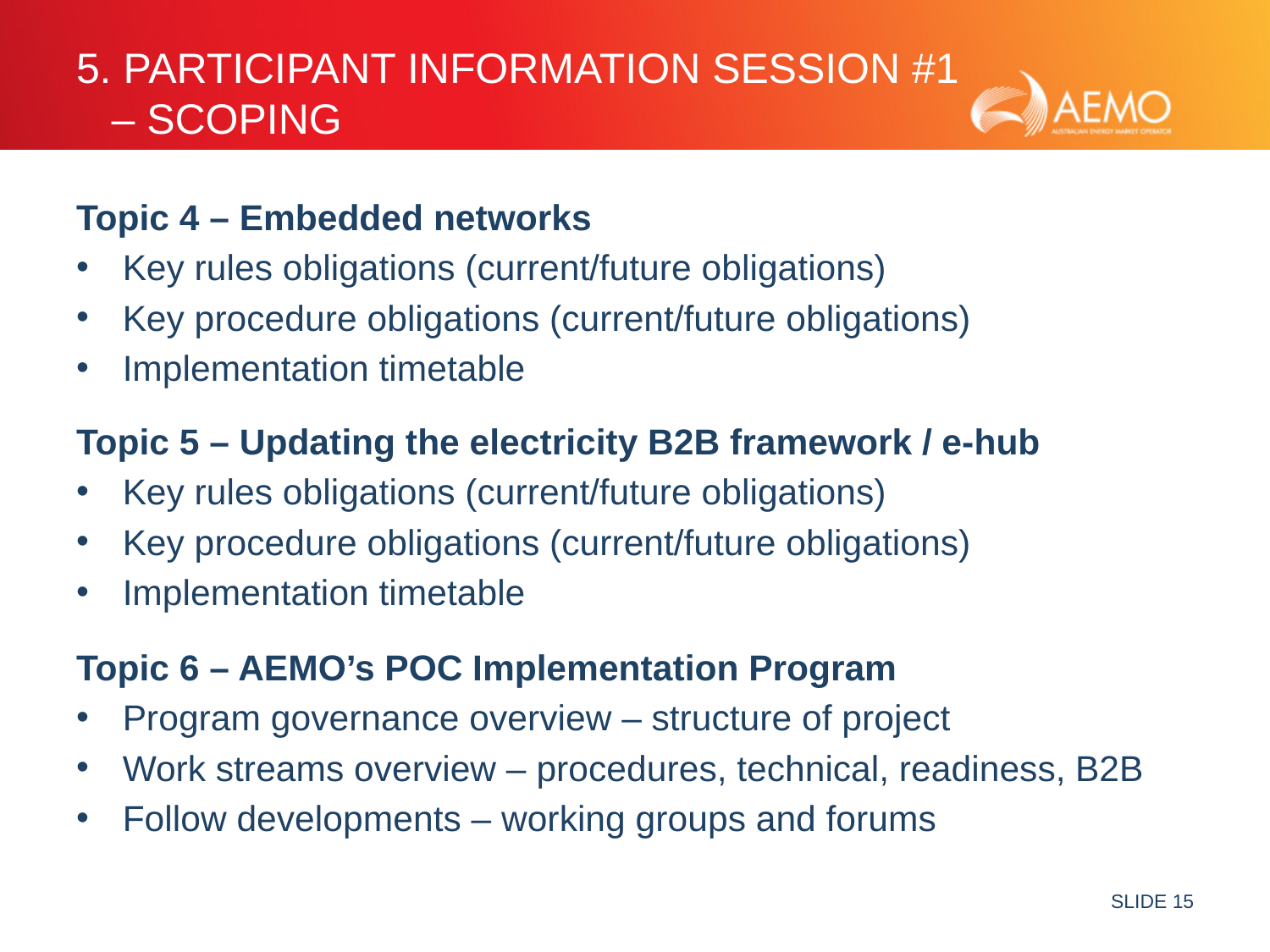

# 5. Participant Information session #1 – scoping
Topic 4 – Embedded networks
Key rules obligations (current/future obligations)
Key procedure obligations (current/future obligations)
Implementation timetable

Topic 5 – Updating the electricity B2B framework / e-hub
Key rules obligations (current/future obligations)
Key procedure obligations (current/future obligations)
Implementation timetable

Topic 6 – AEMO’s POC Implementation Program
Program governance overview – structure of project
Work streams overview – procedures, technical, readiness, B2B
Follow developments – working groups and forums